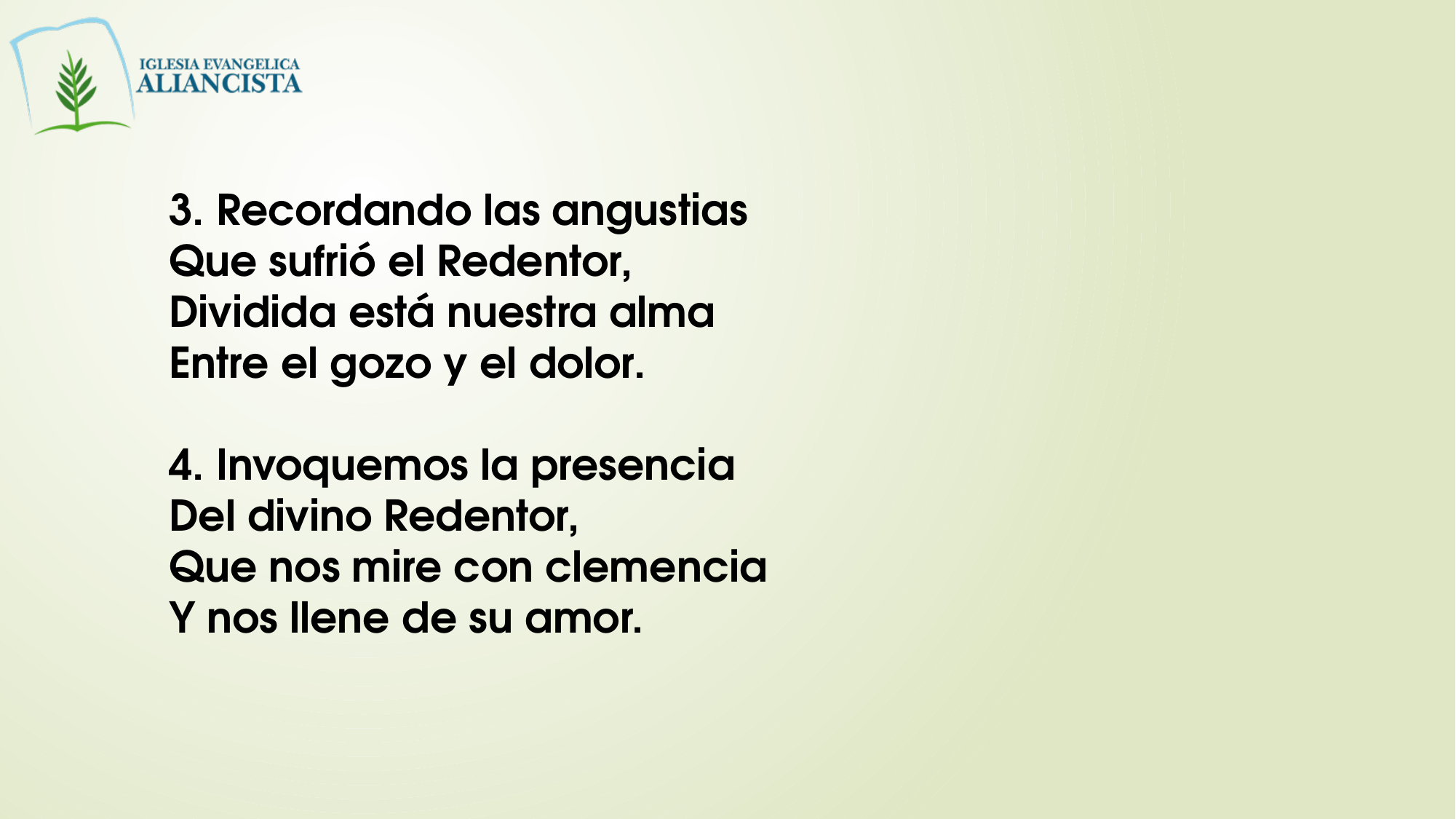

3. Recordando las angustias
Que sufrió el Redentor,
Dividida está nuestra alma
Entre el gozo y el dolor.

4. Invoquemos la presencia
Del divino Redentor,
Que nos mire con clemencia
Y nos llene de su amor.